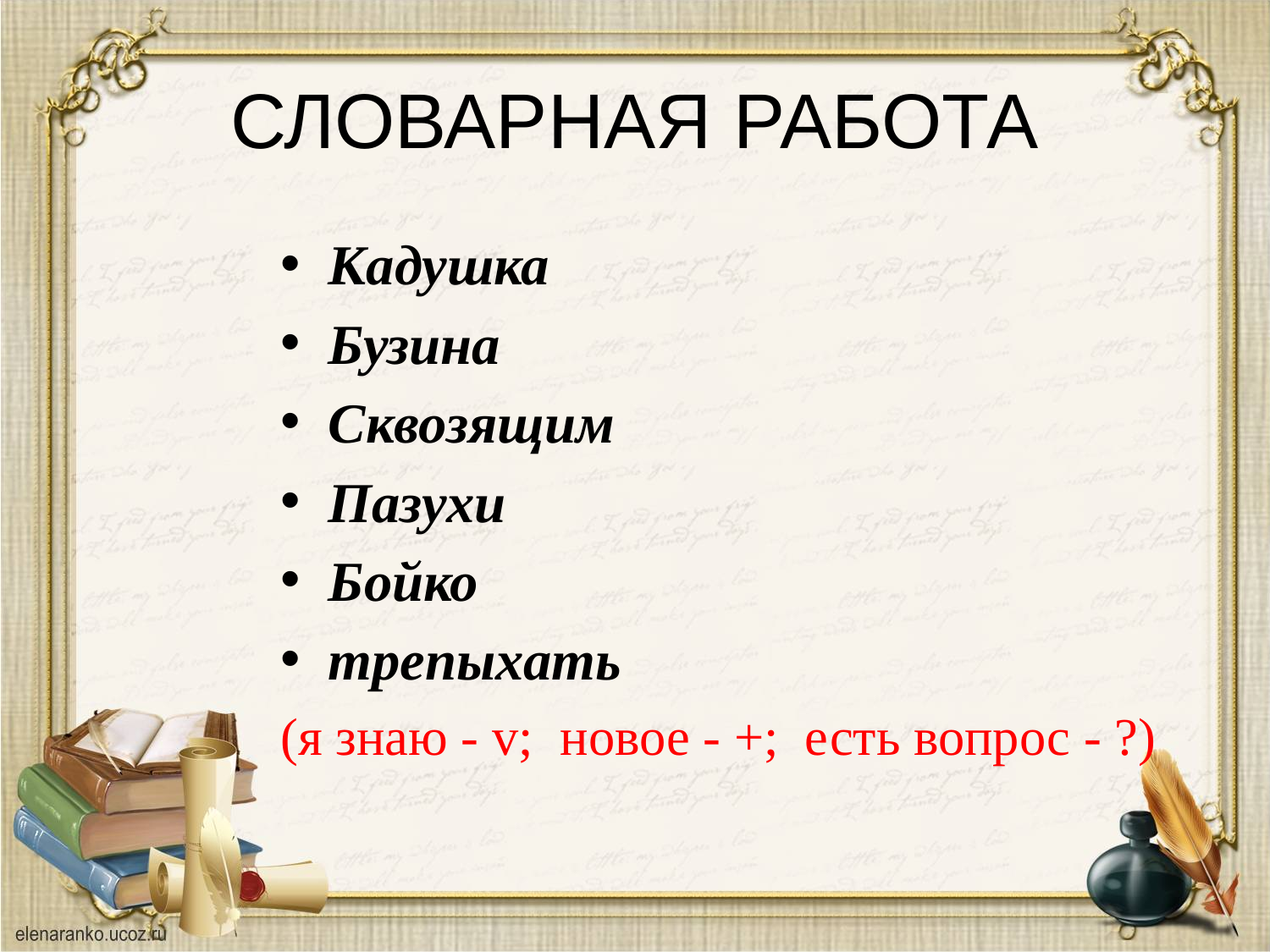

# СЛОВАРНАЯ РАБОТА
Кадушка
Бузина
Сквозящим
Пазухи
Бойко
трепыхать
(я знаю - v;  новое - +;  есть вопрос - ?)